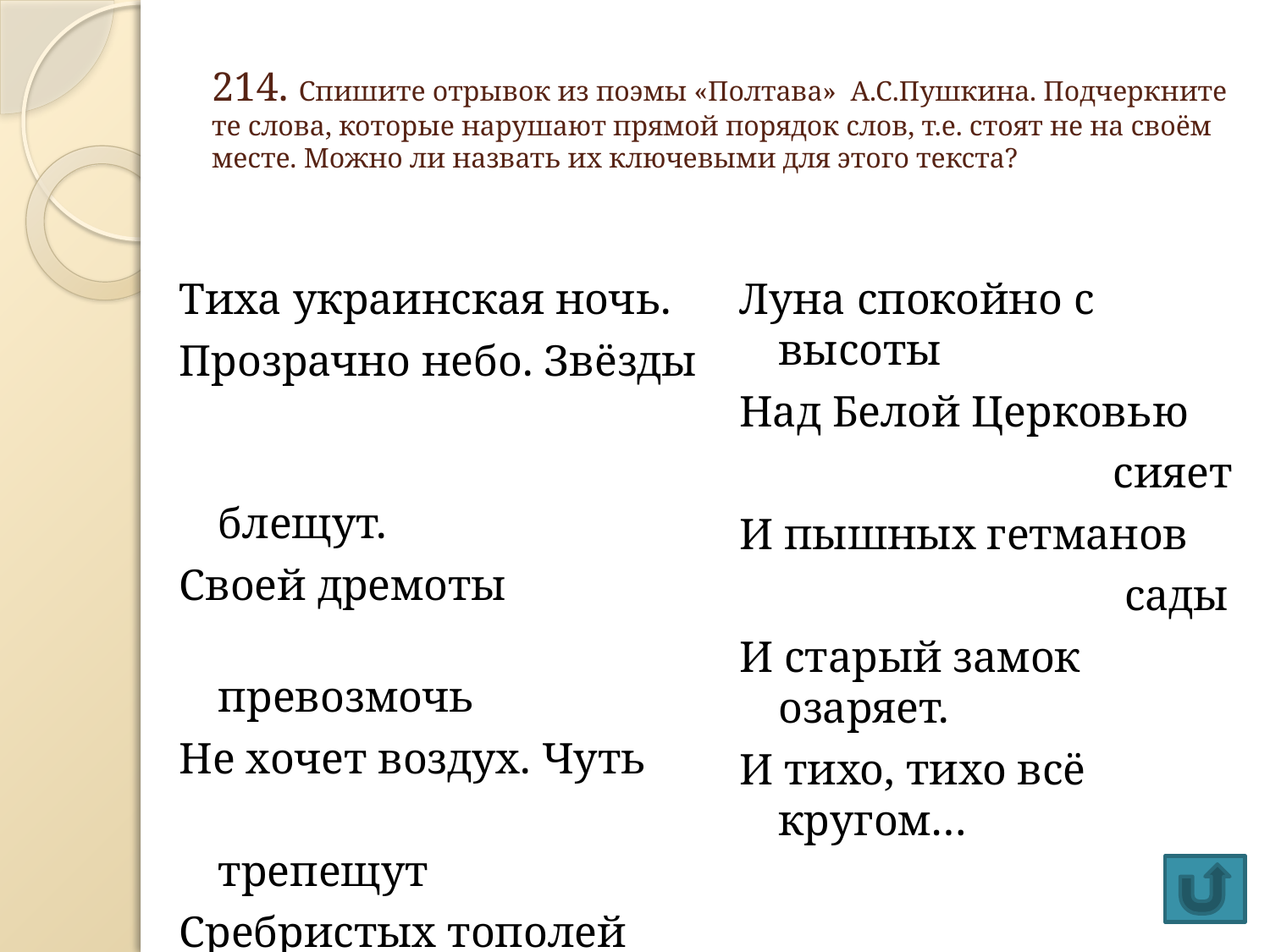

# 214. Спишите отрывок из поэмы «Полтава»  А.С.Пушкина. Подчеркните те слова, которые нарушают прямой порядок слов, т.е. стоят не на своём месте. Можно ли назвать их ключевыми для этого текста?
Тиха украинская ночь.
Прозрачно небо. Звёзды
                                   блещут.
Своей дремоты
                           превозмочь
Не хочет воздух. Чуть
                               трепещут
Сребристых тополей
                                     листы.
Луна спокойно с высоты
Над Белой Церковью
                                  сияет
И пышных гетманов
                                   сады
И старый замок озаряет.
И тихо, тихо всё кругом…

                     (А.С.Пушкин)